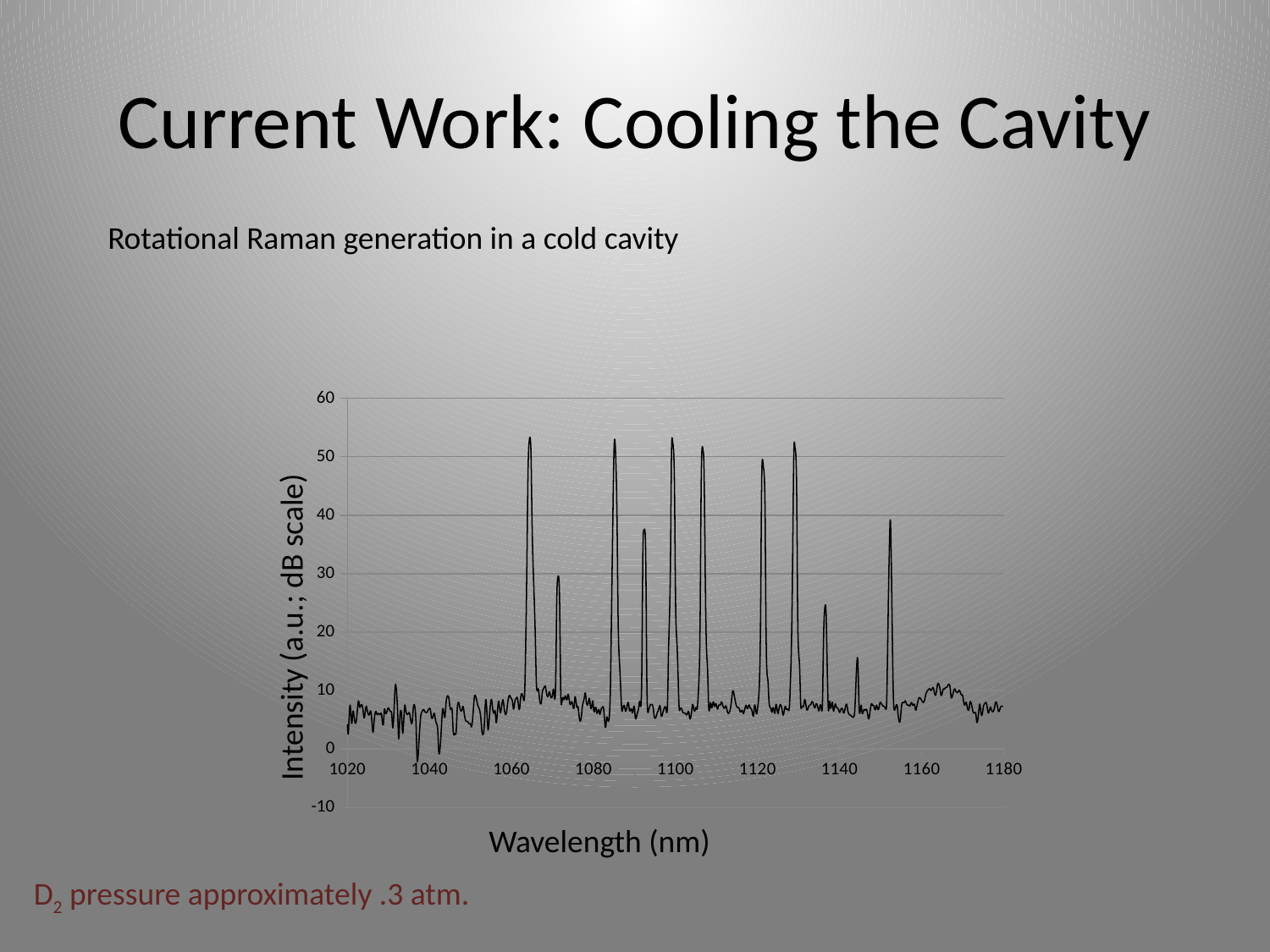

# Current Work: Cooling the Cavity
Rotational Raman generation in a cold cavity

### Chart

| Category |  |
|---|---|
Intensity (a.u.; dB scale)
Wavelength (nm)
D2 pressure approximately .3 atm.